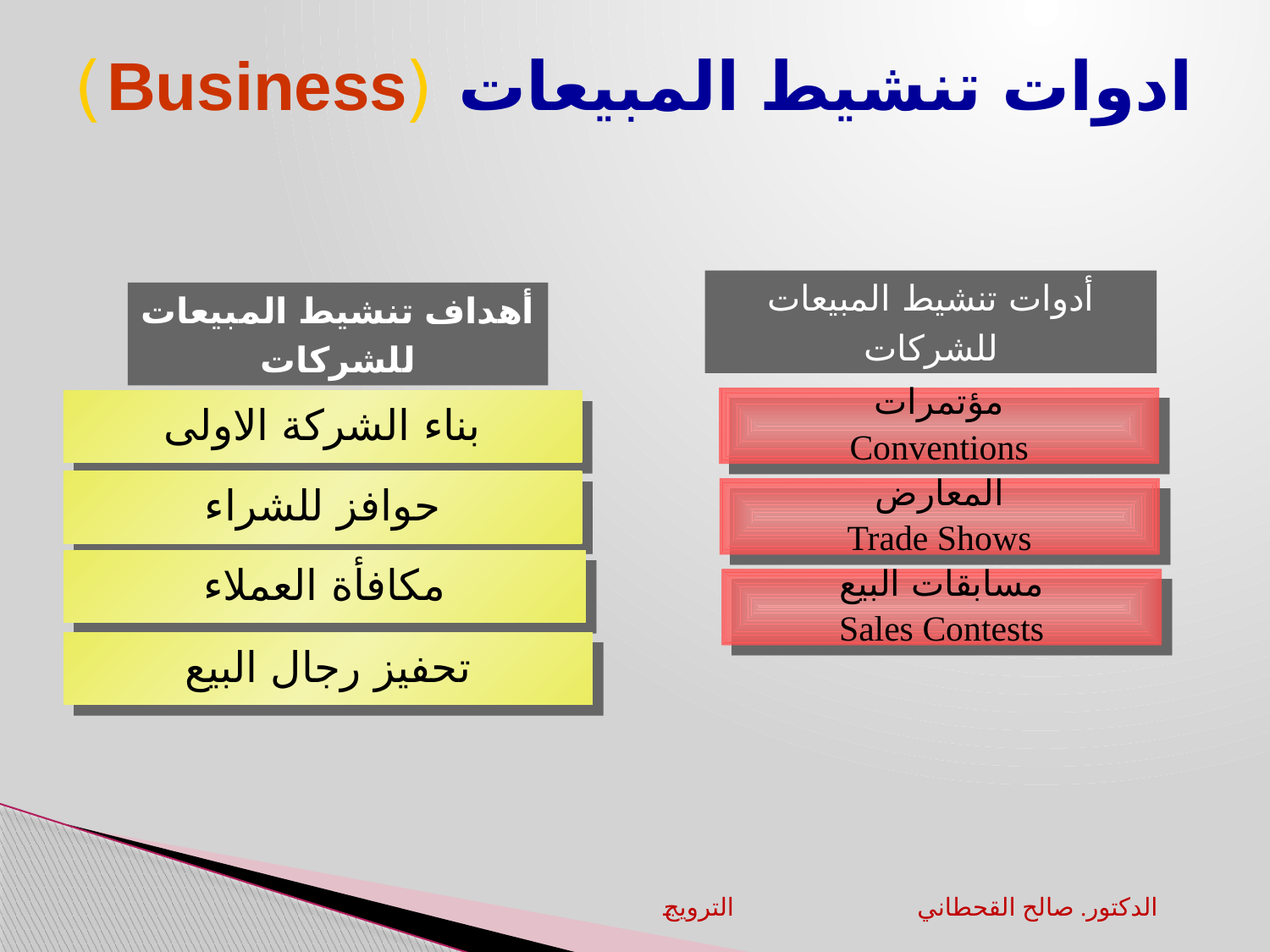

# ادوات تنشيط المبيعات (Business)

أهداف تنشيط المبيعات
للشركات
بناء الشركة الاولى
حوافز للشراء
مكافأة العملاء
تحفيز رجال البيع

أدوات تنشيط المبيعات
للشركات
مؤتمرات
Conventions
المعارض
Trade Shows
مسابقات البيع
Sales Contests
الترويج		الدكتور. صالح القحطاني